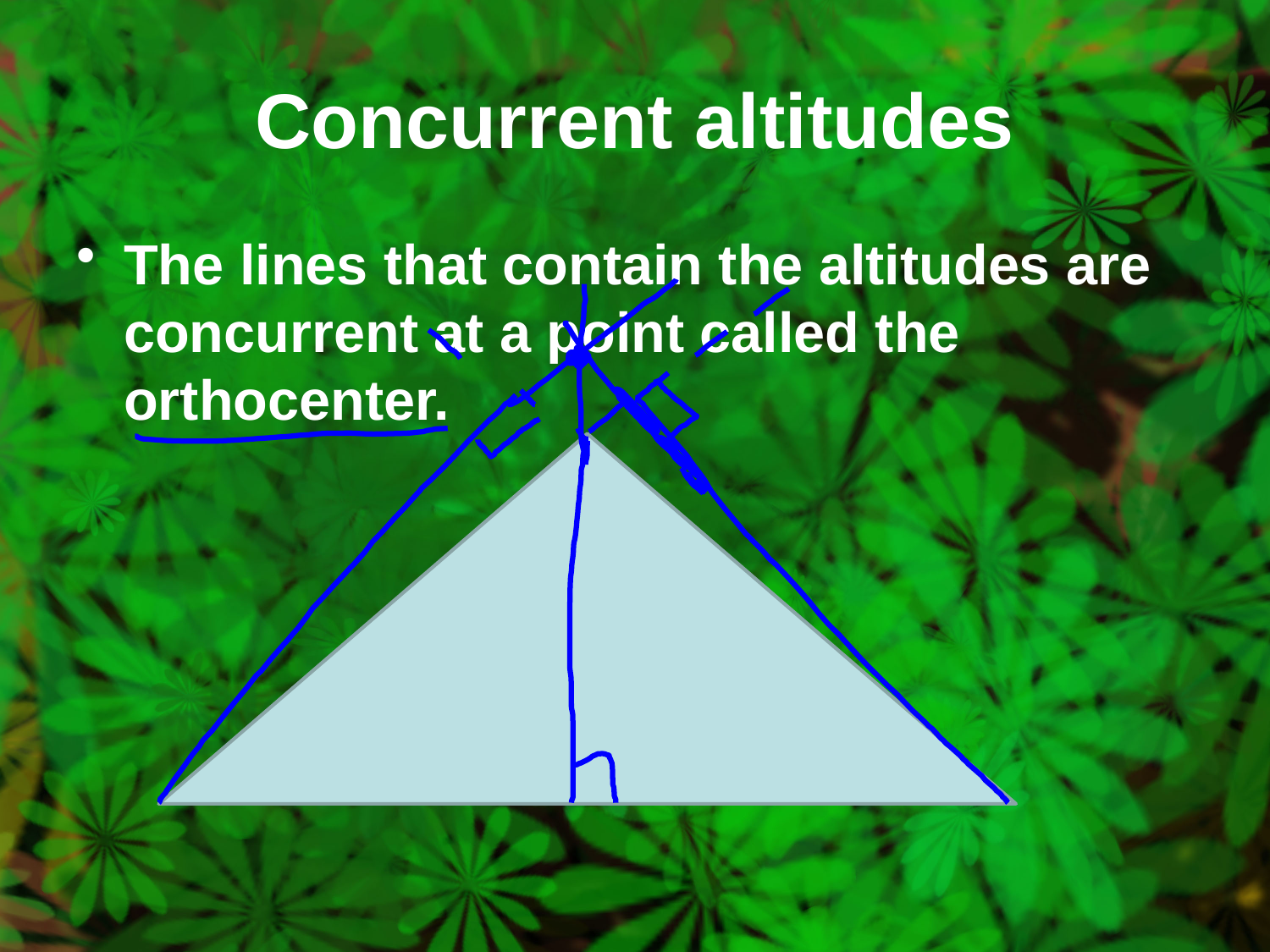

# Concurrent altitudes
The lines that contain the altitudes are concurrent at a point called the orthocenter.